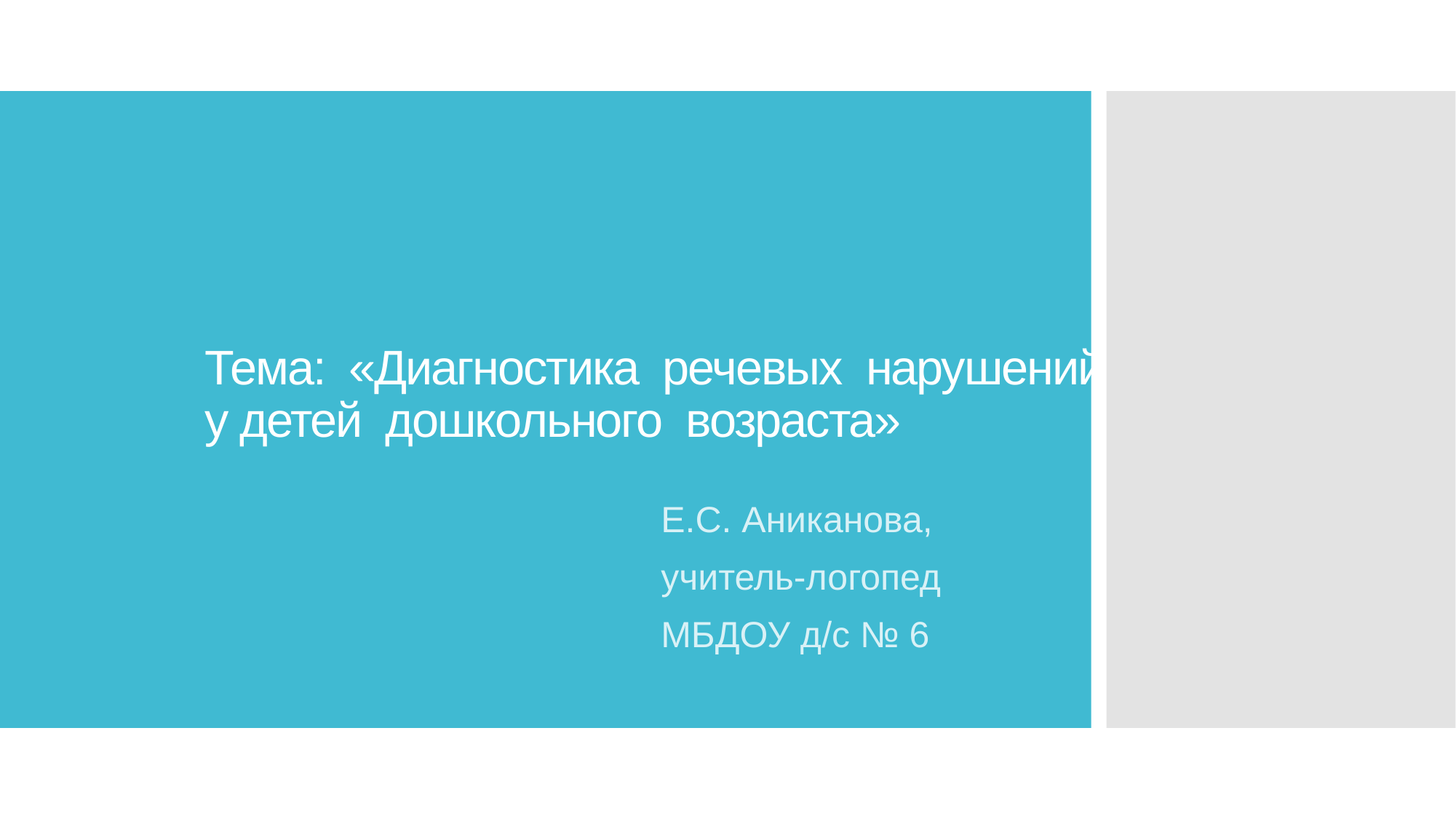

# Тема:  «Диагностика  речевых  нарушений у детей  дошкольного  возраста»
Е.С. Аниканова,
учитель-логопед
МБДОУ д/с № 6